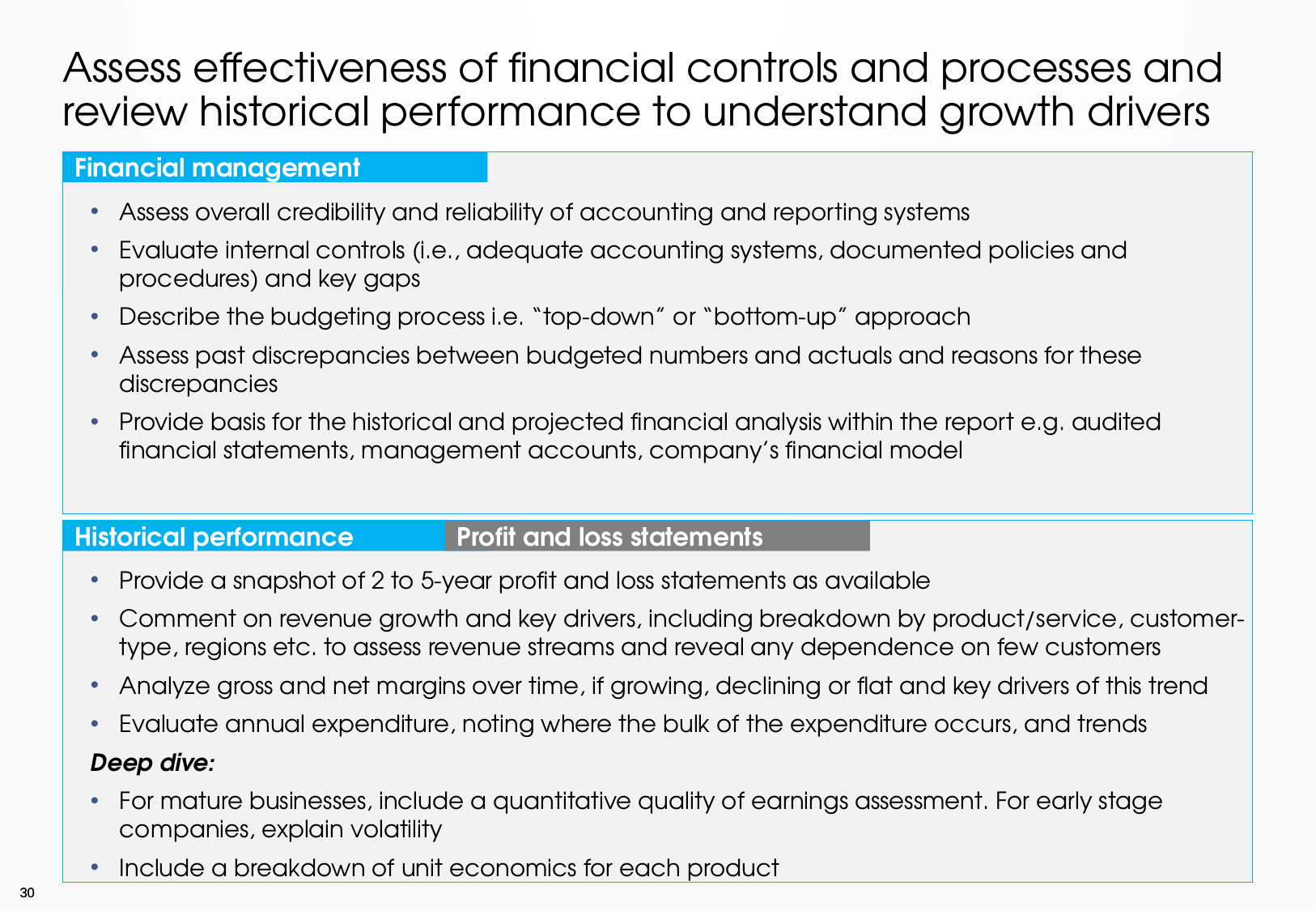

# Assess effectiveness of financial controls and processes and review historical performance to understand growth drivers

Assess overall credibility and reliability of accounting and reporting systems
Evaluate internal controls (i.e., adequate accounting systems, documented policies and procedures) and key gaps
Describe the budgeting process i.e. “top-down” or “bottom-up” approach
Assess past discrepancies between budgeted numbers and actuals and reasons for these discrepancies
Provide basis for the historical and projected financial analysis within the report e.g. audited financial statements, management accounts, company’s financial model
Financial management

Provide a snapshot of 2 to 5-year profit and loss statements as available
Comment on revenue growth and key drivers, including breakdown by product/service, customer-type, regions etc. to assess revenue streams and reveal any dependence on few customers
Analyze gross and net margins over time, if growing, declining or flat and key drivers of this trend
Evaluate annual expenditure, noting where the bulk of the expenditure occurs, and trends
Deep dive:
For mature businesses, include a quantitative quality of earnings assessment. For early stage companies, explain volatility
Include a breakdown of unit economics for each product
Historical performance
Profit and loss statements

30